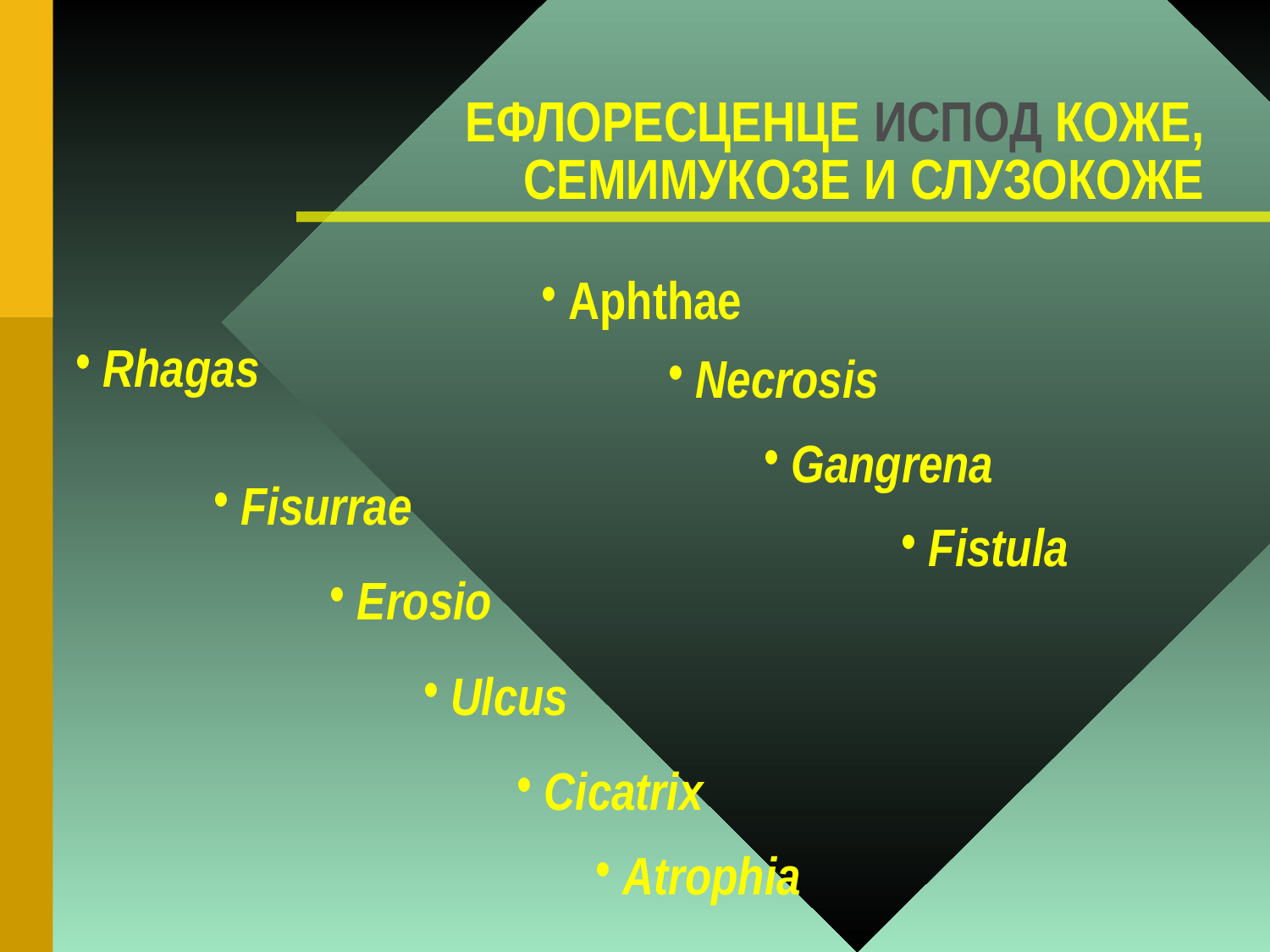

ЕФЛОРЕСЦЕНЦЕ ИСПОД КОЖЕ, СЕМИМУКОЗЕ И СЛУЗОКОЖЕ

 Aphthae
 Necrosis
 Rhagas
 Gangrena
 Fistula
 Fisurrae
 Erosio
 Ulcus
 Cicatrix
 Atrophia